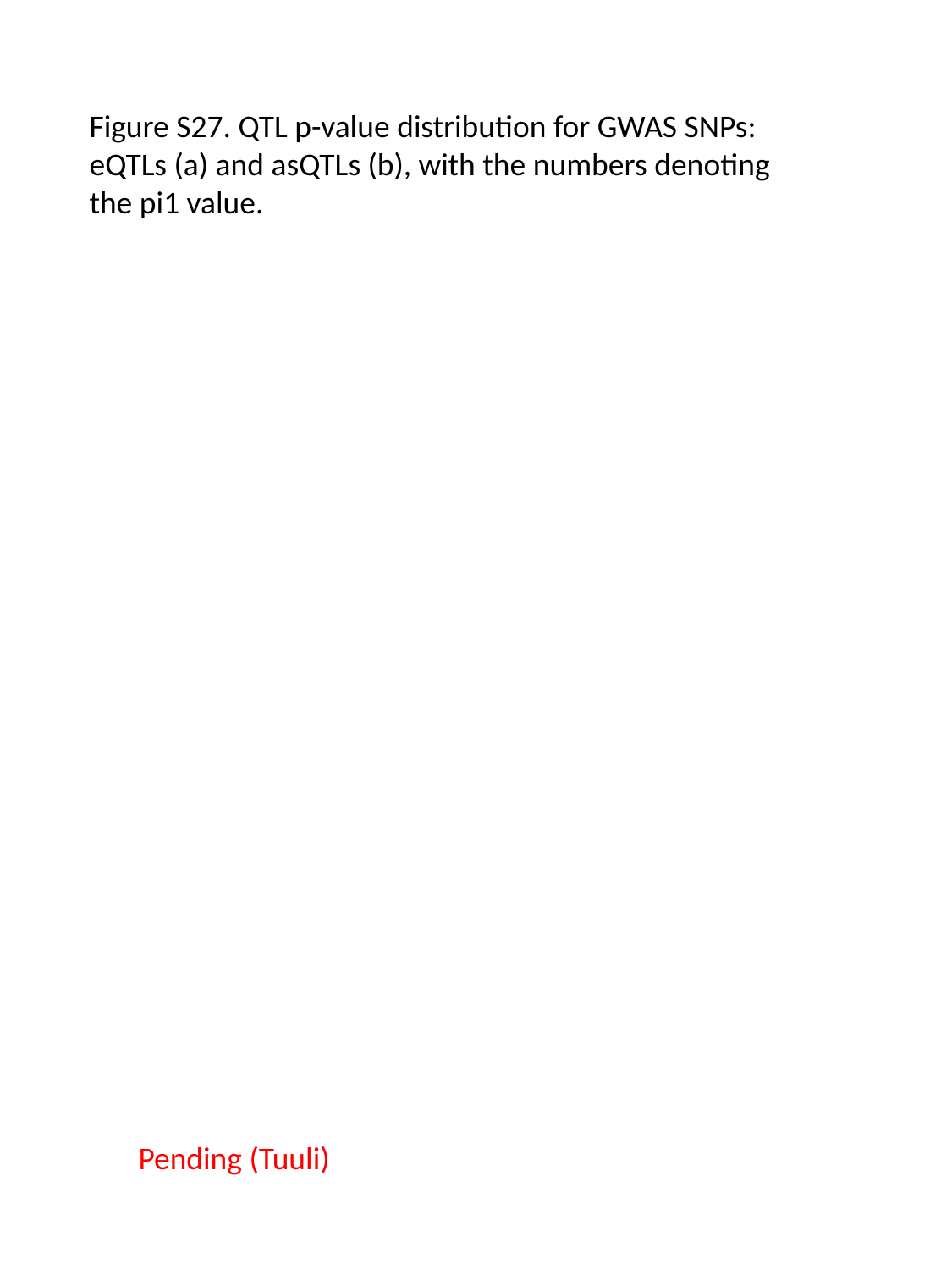

Figure S27. QTL p-value distribution for GWAS SNPs: eQTLs (a) and asQTLs (b), with the numbers denoting the pi1 value.
Pending (Tuuli)